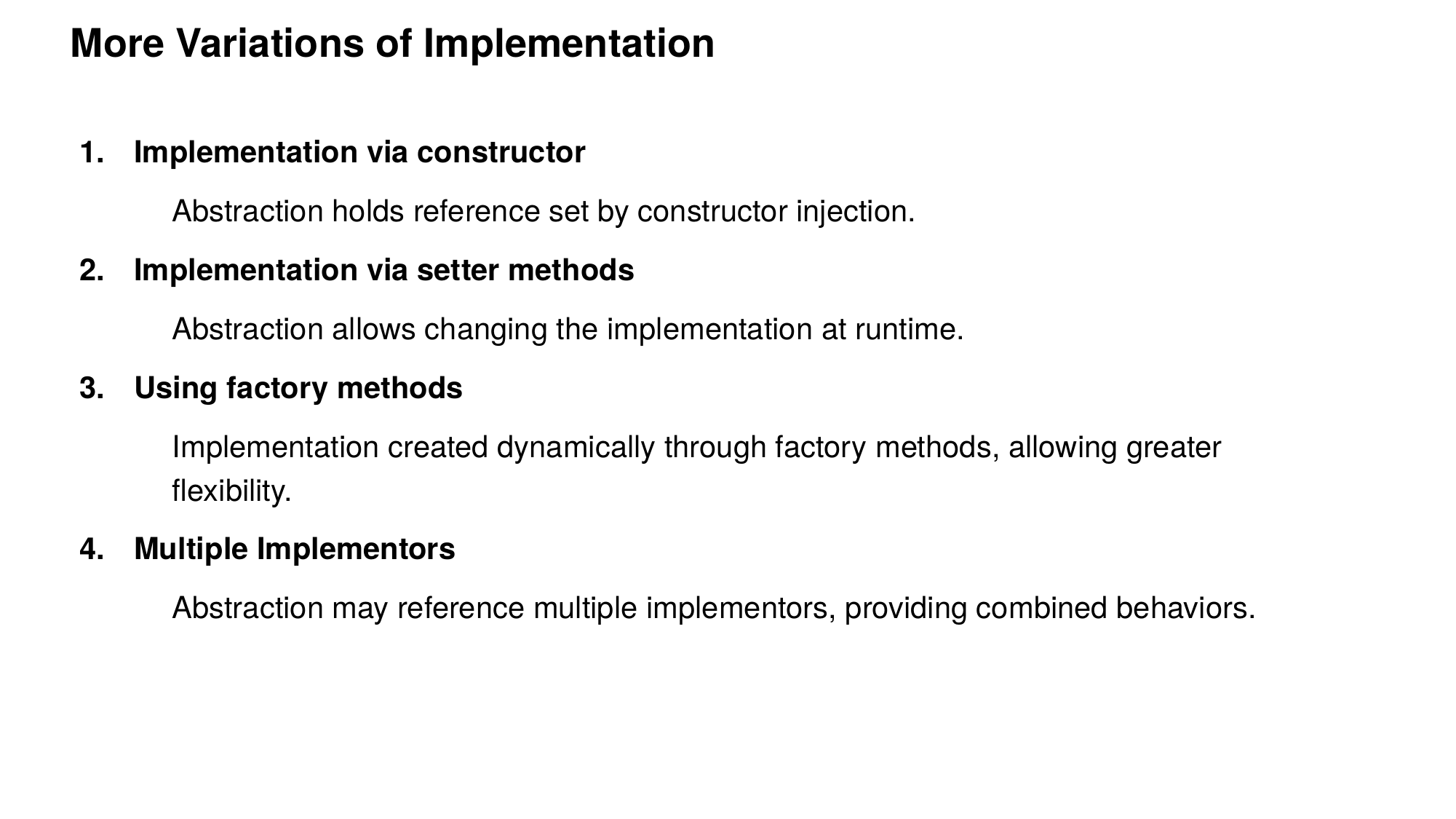

# More Variations of Implementation
Implementation via constructor
Abstraction holds reference set by constructor injection.
Implementation via setter methods
Abstraction allows changing the implementation at runtime.
Using factory methods
Implementation created dynamically through factory methods, allowing greater flexibility.
Multiple Implementors
Abstraction may reference multiple implementors, providing combined behaviors.